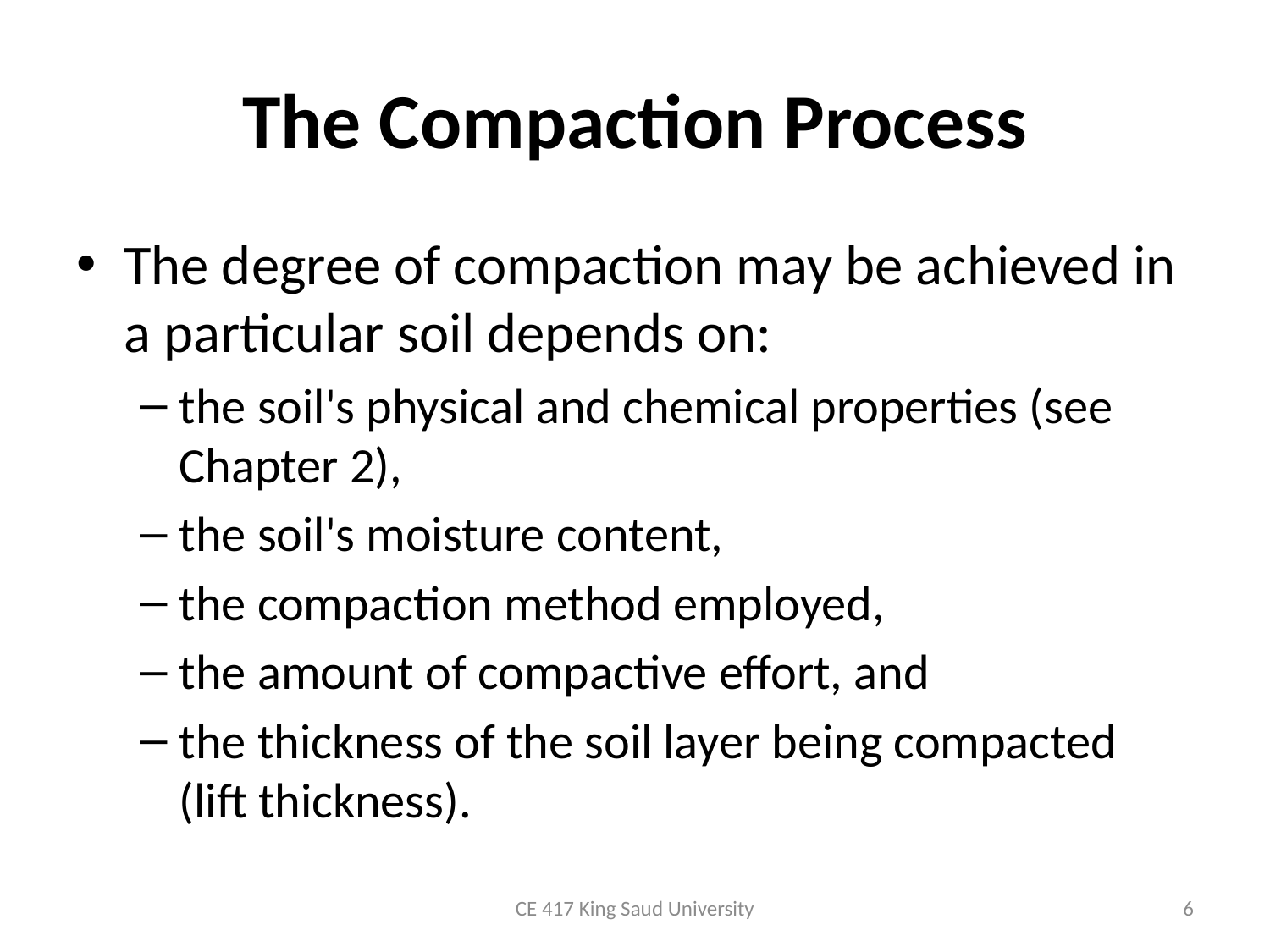

# The Compaction Process
The degree of compaction may be achieved in a particular soil depends on:
the soil's physical and chemical properties (see Chapter 2),
the soil's moisture content,
the compaction method employed,
the amount of compactive effort, and
the thickness of the soil layer being compacted (lift thickness).
CE 417 King Saud University
6